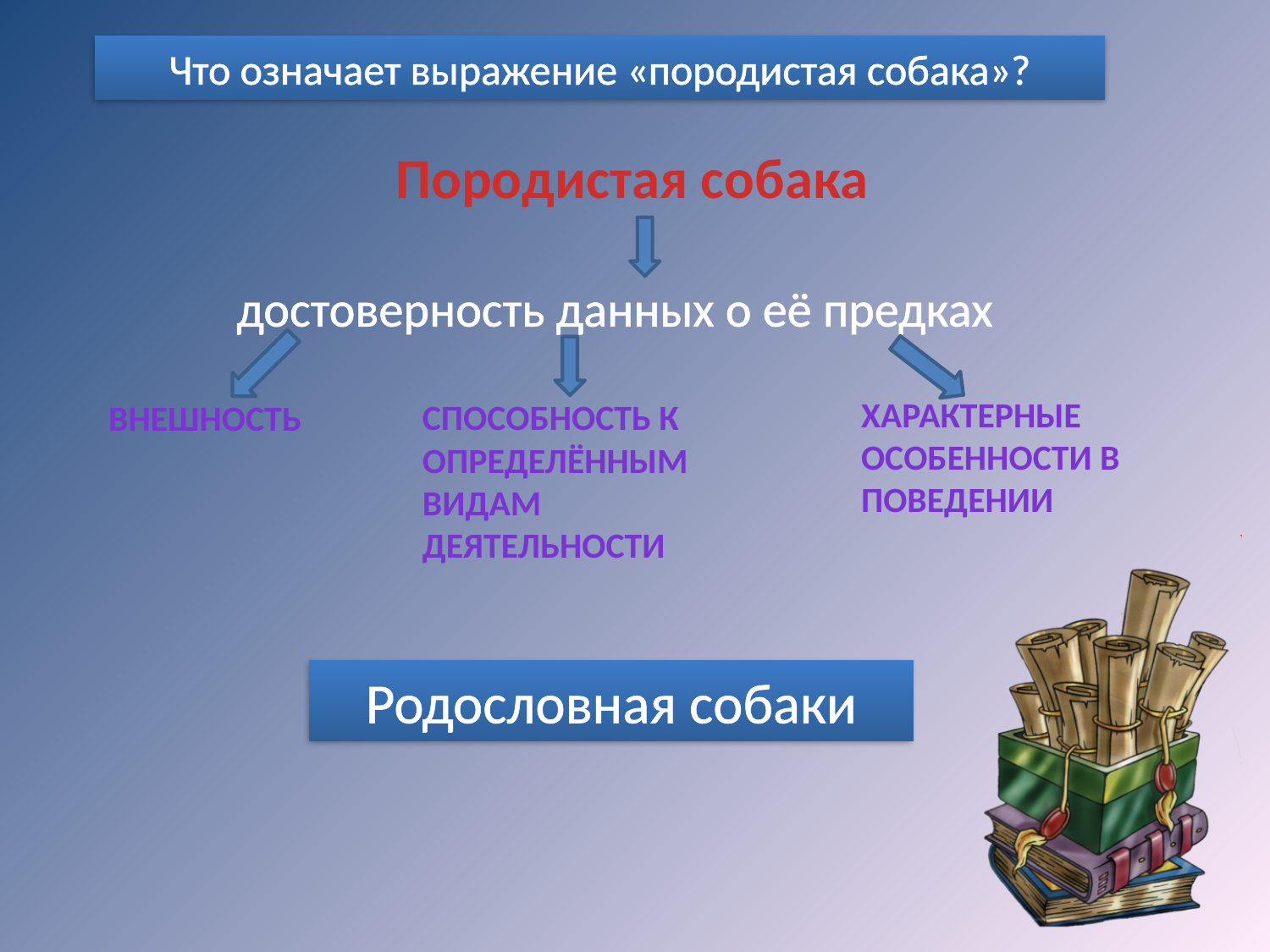

Что означает выражение «породистая собака»?
Породистая собака

достоверность данных о её предках

Характерные особенности в поведении
Внешность
Способность к определённым видам деятельности
Родословная собаки